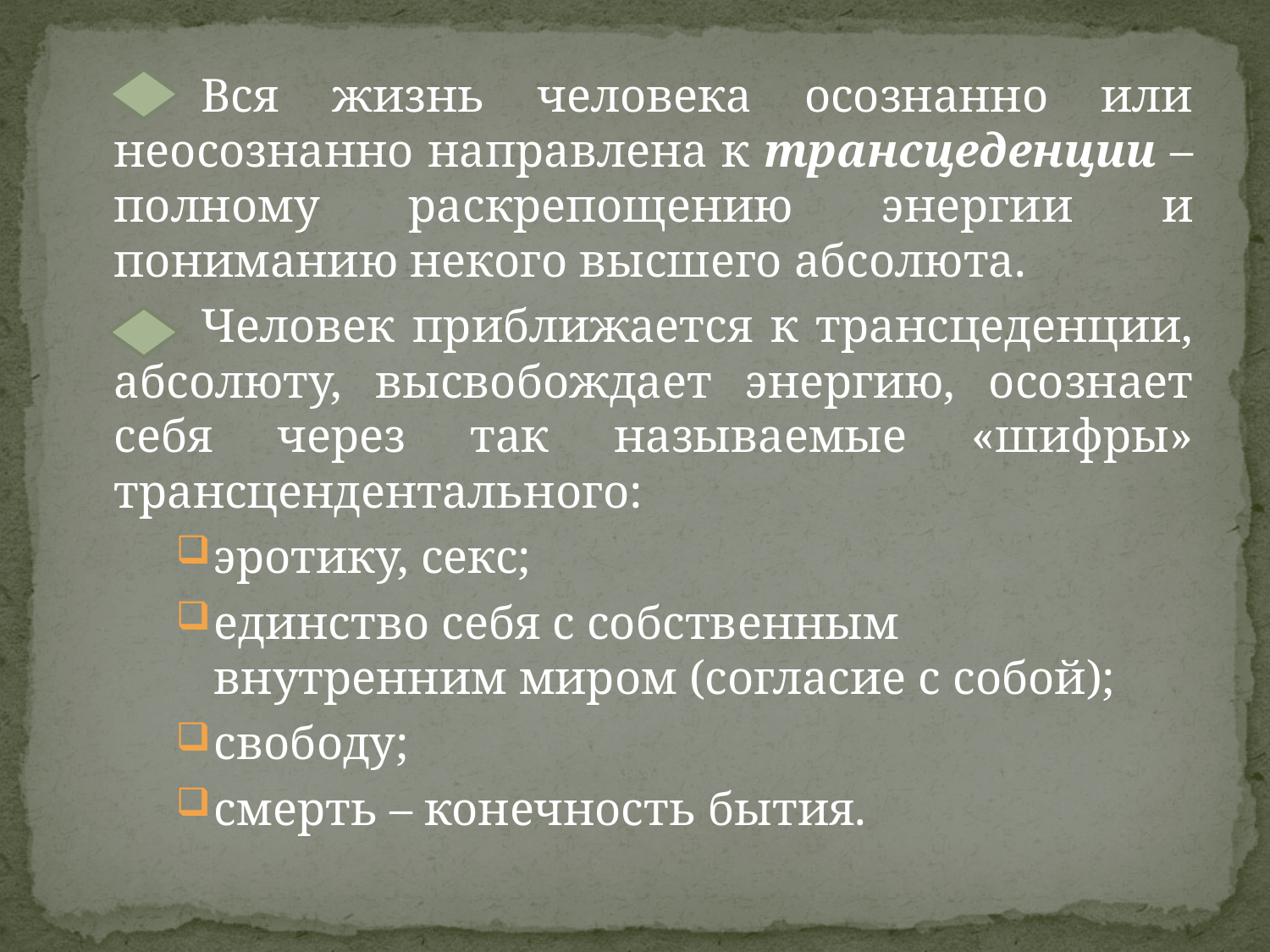

#
Вся жизнь человека осознанно или неосознанно направлена к трансцеденции – полному раскрепощению энергии и пониманию некого высшего абсолюта.
Человек приближается к трансцеденции, абсолюту, высвобождает энергию, осознает себя через так называемые «шифры» трансцендентального:
эротику, секс;
единство себя с собственным внутренним миром (согласие с собой);
свободу;
смерть – конечность бытия.